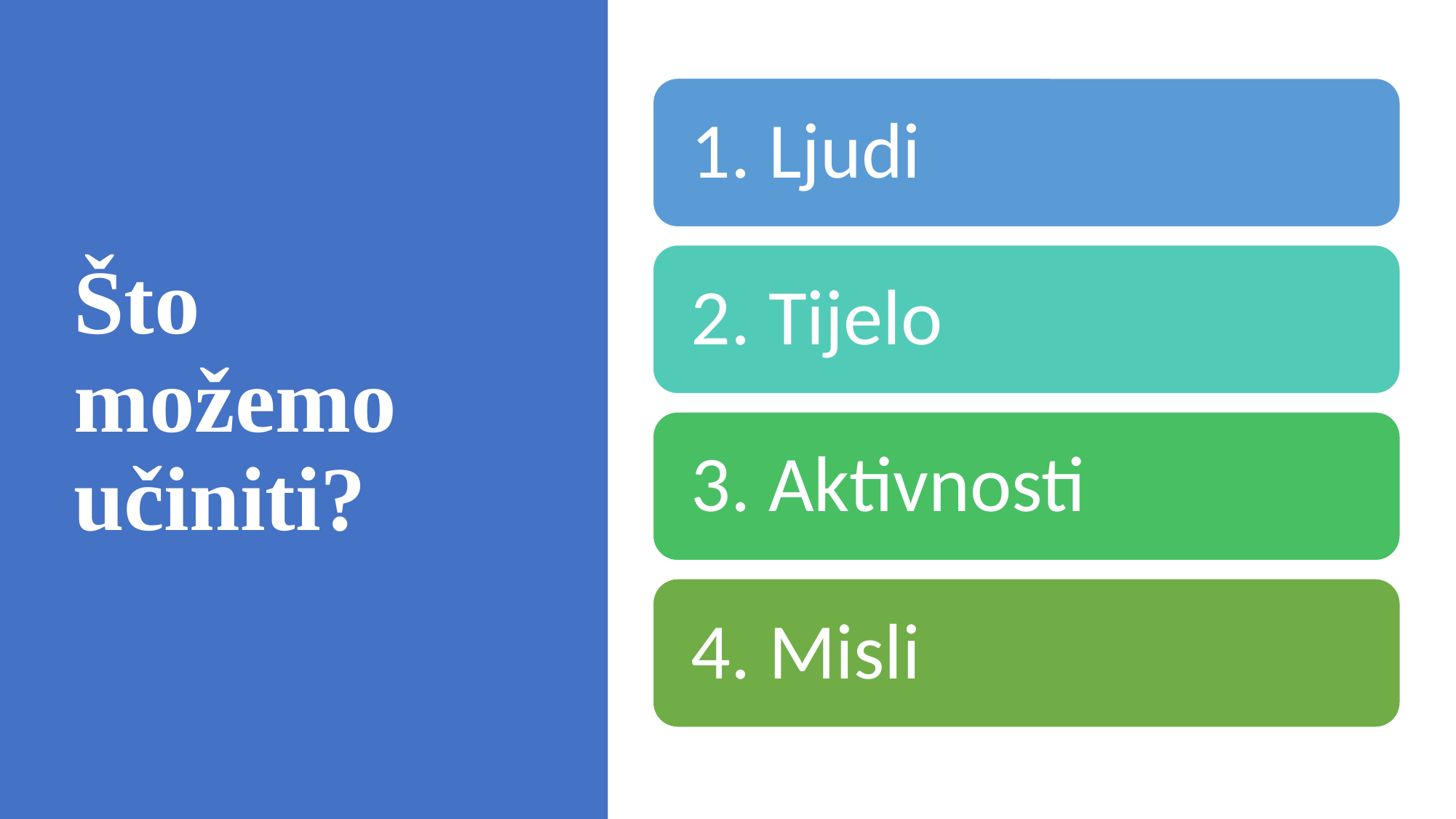

# Što možemo učiniti?
1. Ljudi
2. Tijelo
3. Aktivnosti
4. Misli